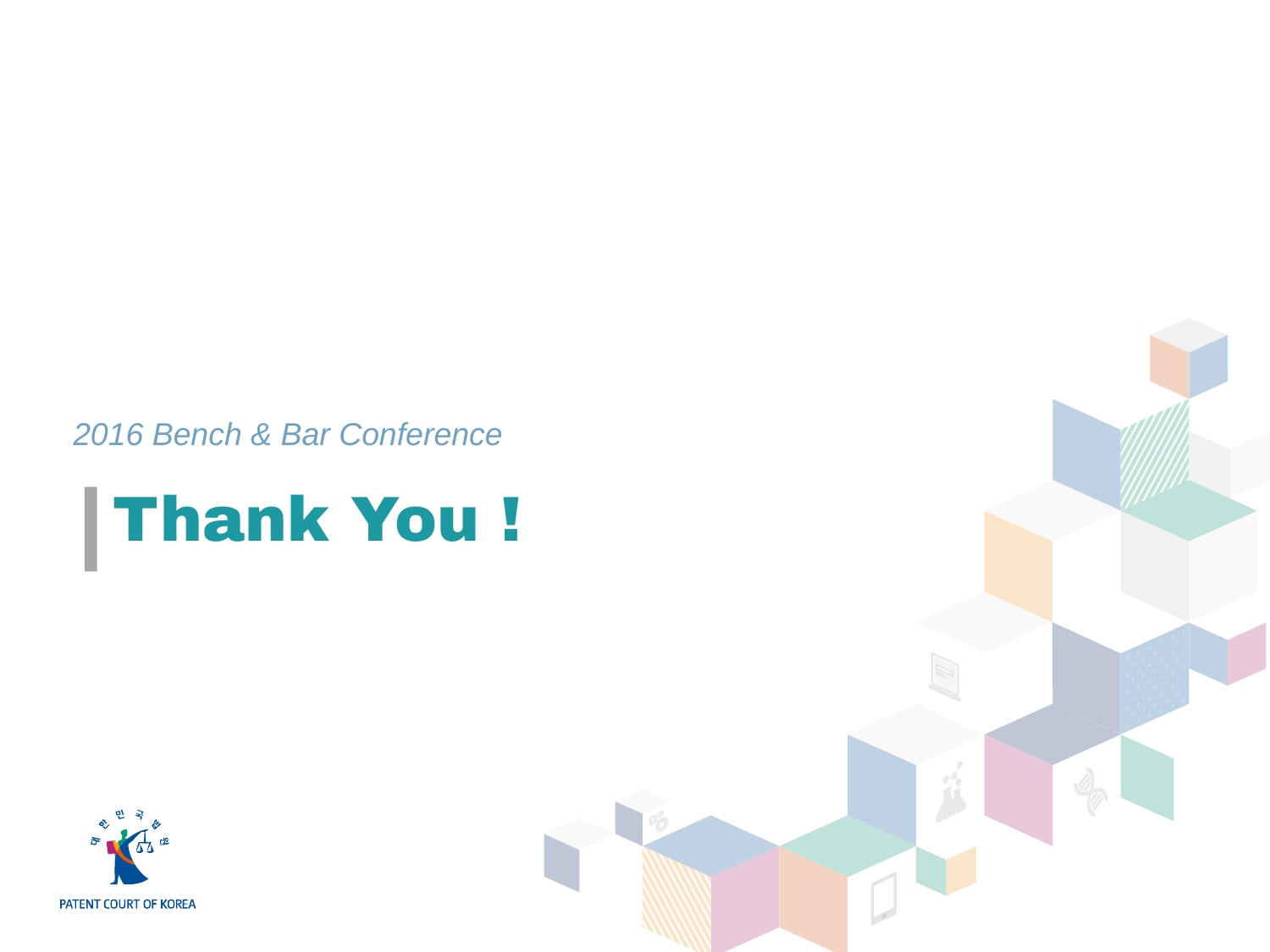

2016 Bench & Bar Conference
Thank You !